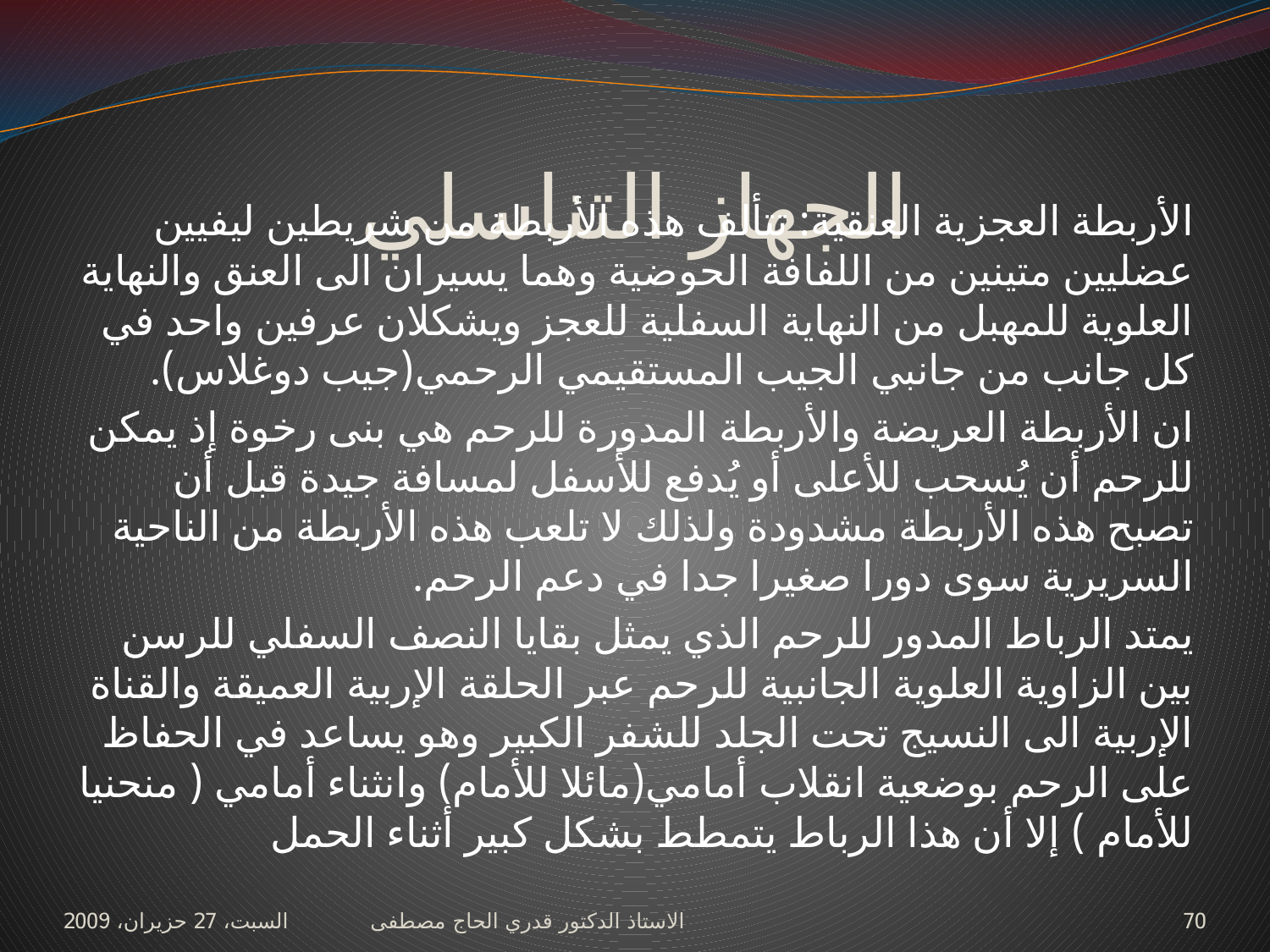

# الجهاز التناسلي
الأربطة العجزية العنقية: تتألف هذه الأربطة من شريطين ليفيين عضليين متينين من اللفافة الحوضية وهما يسيران الى العنق والنهاية العلوية للمهبل من النهاية السفلية للعجز ويشكلان عرفين واحد في كل جانب من جانبي الجيب المستقيمي الرحمي(جيب دوغلاس).
ان الأربطة العريضة والأربطة المدورة للرحم هي بنى رخوة إذ يمكن للرحم أن يُسحب للأعلى أو يُدفع للأسفل لمسافة جيدة قبل أن تصبح هذه الأربطة مشدودة ولذلك لا تلعب هذه الأربطة من الناحية السريرية سوى دورا صغيرا جدا في دعم الرحم.
يمتد الرباط المدور للرحم الذي يمثل بقايا النصف السفلي للرسن بين الزاوية العلوية الجانبية للرحم عبر الحلقة الإربية العميقة والقناة الإربية الى النسيج تحت الجلد للشفر الكبير وهو يساعد في الحفاظ على الرحم بوضعية انقلاب أمامي(مائلا للأمام) وانثناء أمامي ( منحنيا للأمام ) إلا أن هذا الرباط يتمطط بشكل كبير أثناء الحمل
السبت، 27 حزيران، 2009
الاستاذ الدكتور قدري الحاج مصطفى
70